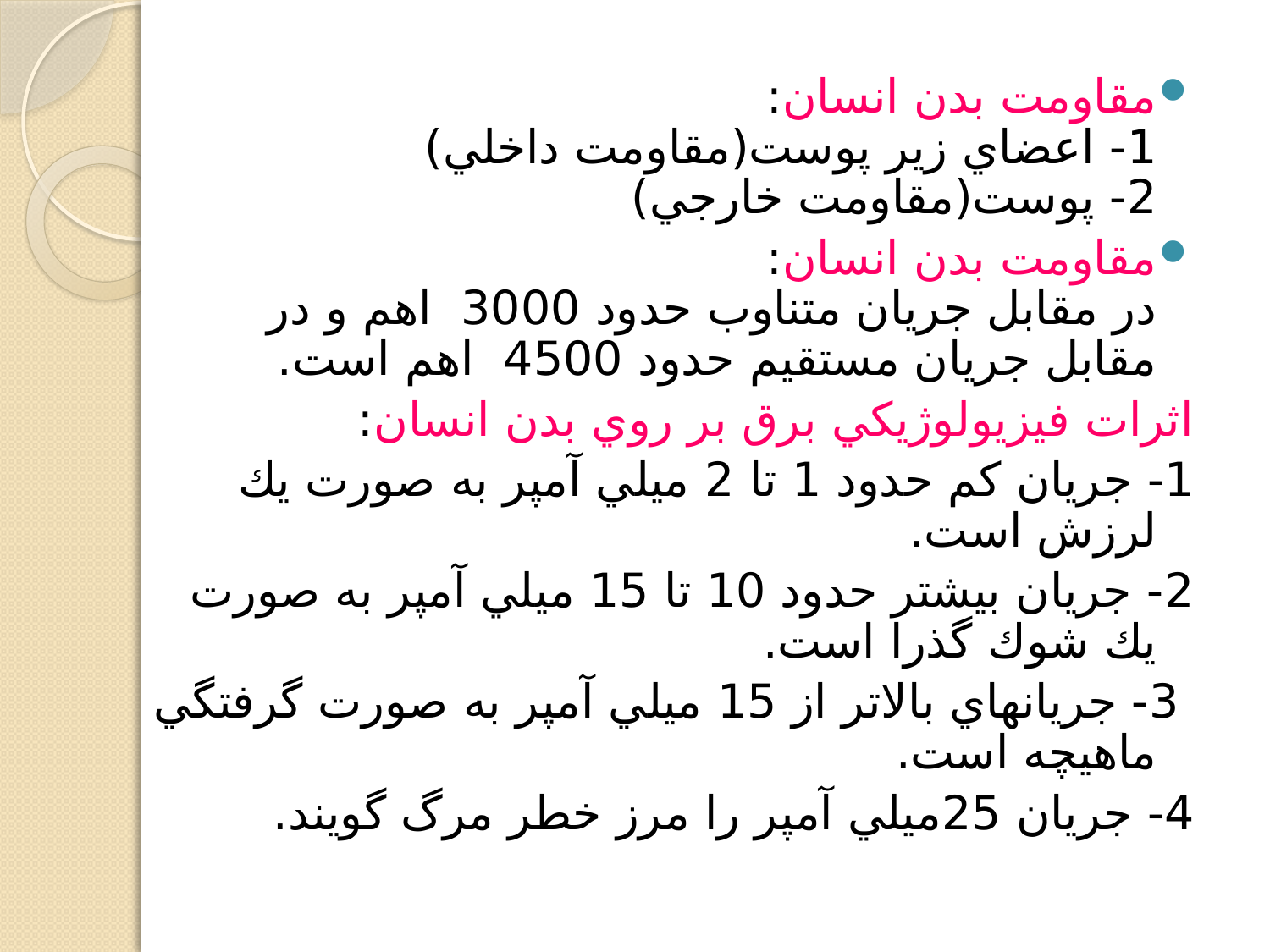

مقاومت بدن انسان:
1- اعضاي زير پوست(مقاومت داخلي)
2- پوست(مقاومت خارجي)
مقاومت بدن انسان:
در مقابل جريان متناوب حدود 3000  اهم و در مقابل جريان مستقيم حدود 4500  اهم است.
اثرات فيزيولوژيكي برق بر روي بدن انسان:
1- جريان كم حدود 1 تا 2 ميلي آمپر به صورت يك لرزش است.
2- جريان بيشتر حدود 10 تا 15 ميلي آمپر به صورت يك شوك گذرا است.
 3- جريانهاي بالاتر از 15 ميلي آمپر به صورت گرفتگي ماهيچه است.
4- جريان 25ميلي آمپر را مرز خطر مرگ گويند.